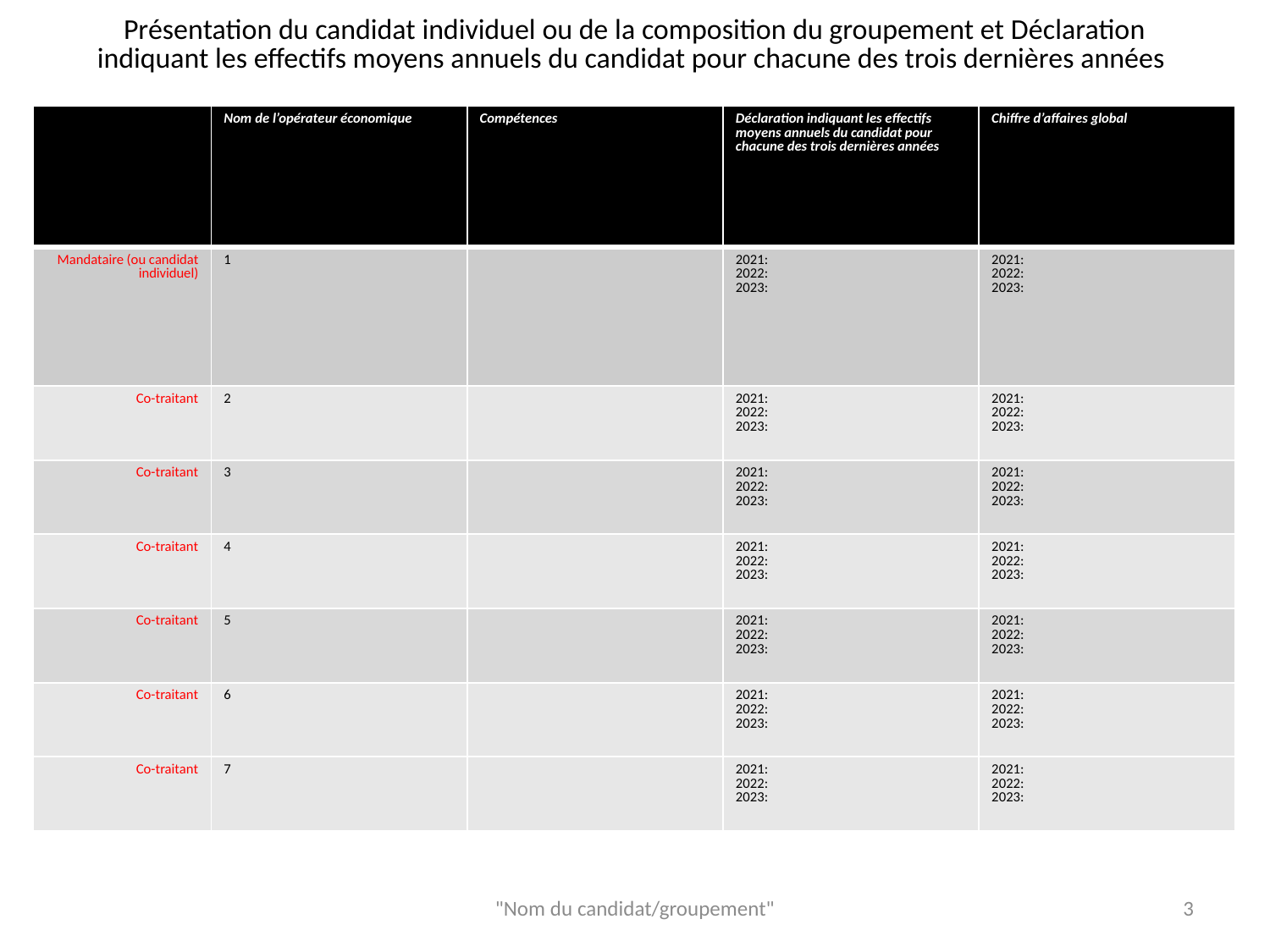

Présentation du candidat individuel ou de la composition du groupement et Déclaration indiquant les effectifs moyens annuels du candidat pour chacune des trois dernières années
|  | Nom de l’opérateur économique | Compétences | Déclaration indiquant les effectifs moyens annuels du candidat pour chacune des trois dernières années | Chiffre d’affaires global |
| --- | --- | --- | --- | --- |
| Mandataire (ou candidat individuel) | 1 |  | 2021: 2022: 2023: | 2021: 2022: 2023: |
| Co-traitant | 2 |  | 2021: 2022: 2023: | 2021: 2022: 2023: |
| Co-traitant | 3 |  | 2021: 2022: 2023: | 2021: 2022: 2023: |
| Co-traitant | 4 |  | 2021: 2022: 2023: | 2021: 2022: 2023: |
| Co-traitant | 5 |  | 2021: 2022: 2023: | 2021: 2022: 2023: |
| Co-traitant | 6 |  | 2021: 2022: 2023: | 2021: 2022: 2023: |
| Co-traitant | 7 |  | 2021: 2022: 2023: | 2021: 2022: 2023: |
"Nom du candidat/groupement"
3